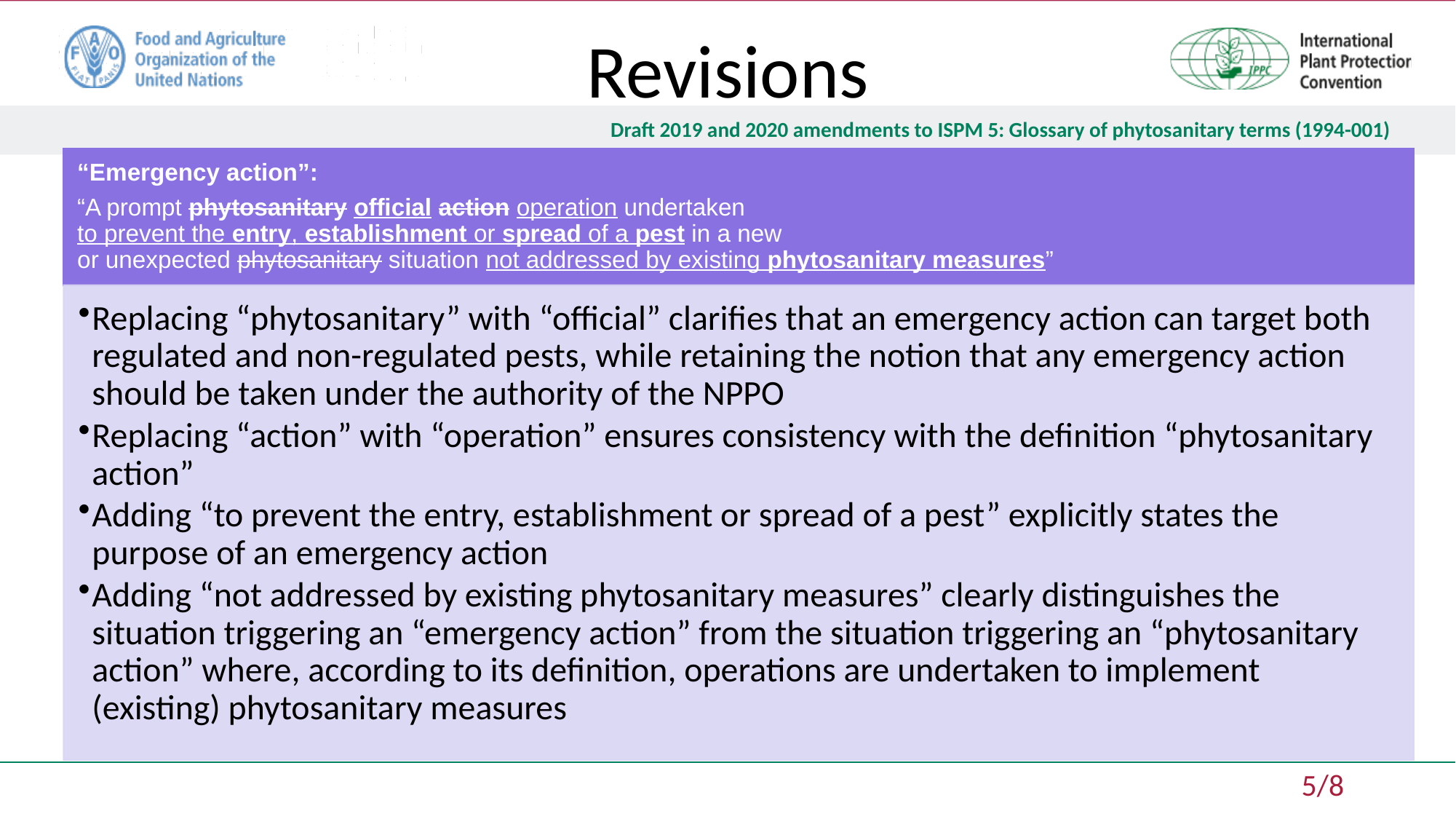

Revisions
“Emergency action”:
“A prompt phytosanitary official action operation undertaken
to prevent the entry, establishment or spread of a pest in a new
or unexpected phytosanitary situation not addressed by existing phytosanitary measures”
Replacing “phytosanitary” with “official” clarifies that an emergency action can target both regulated and non-regulated pests, while retaining the notion that any emergency action should be taken under the authority of the NPPO
Replacing “action” with “operation” ensures consistency with the definition “phytosanitary action”
Adding “to prevent the entry, establishment or spread of a pest” explicitly states the purpose of an emergency action
Adding “not addressed by existing phytosanitary measures” clearly distinguishes the situation triggering an “emergency action” from the situation triggering an “phytosanitary action” where, according to its definition, operations are undertaken to implement (existing) phytosanitary measures